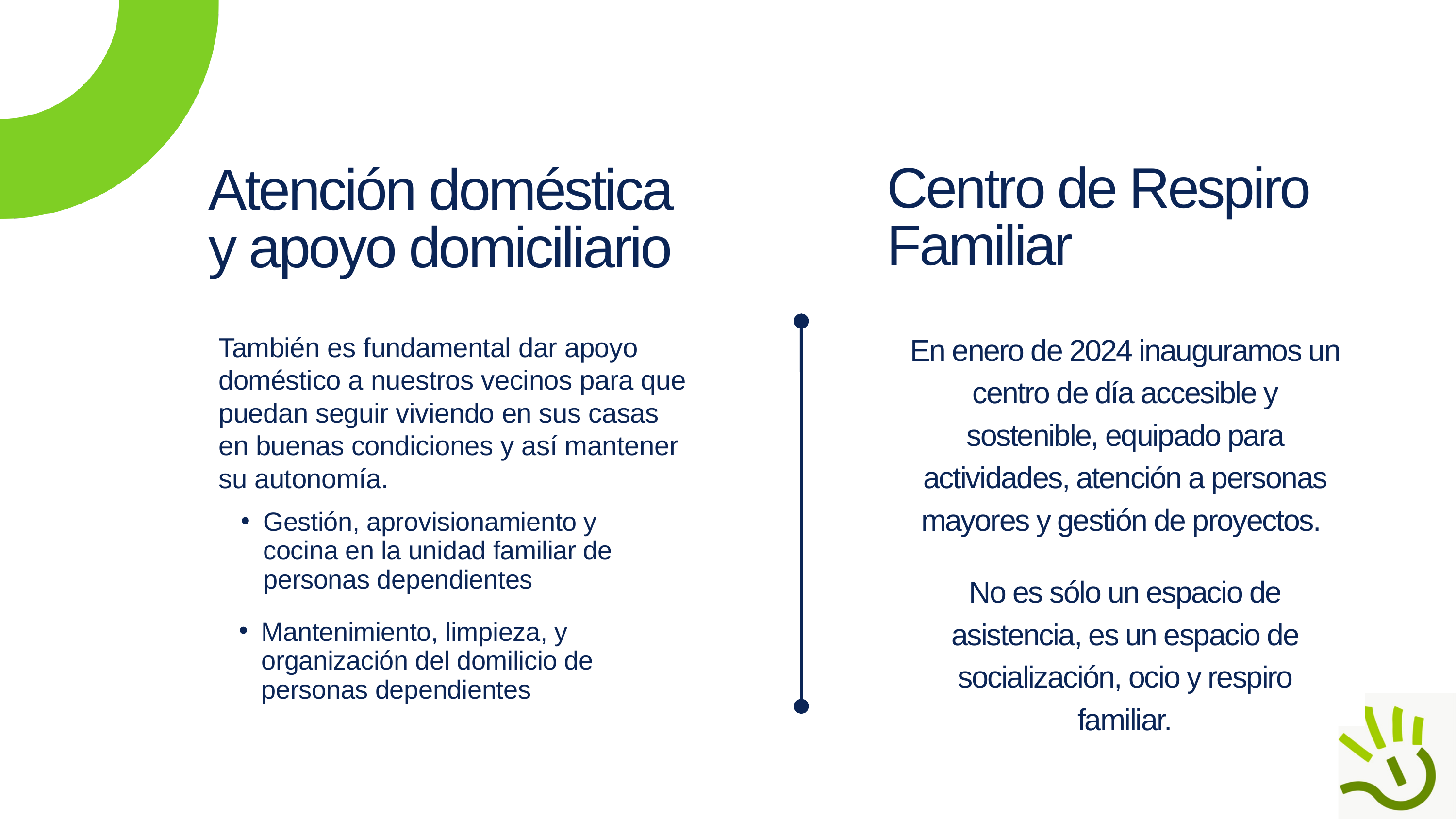

Centro de Respiro Familiar
Atención doméstica y apoyo domiciliario

En enero de 2024 inauguramos un centro de día accesible y sostenible, equipado para actividades, atención a personas mayores y gestión de proyectos.

No es sólo un espacio de asistencia, es un espacio de socialización, ocio y respiro familiar.
También es fundamental dar apoyo doméstico a nuestros vecinos para que puedan seguir viviendo en sus casas en buenas condiciones y así mantener su autonomía.
Gestión, aprovisionamiento y cocina en la unidad familiar de personas dependientes
Mantenimiento, limpieza, y organización del domilicio de personas dependientes